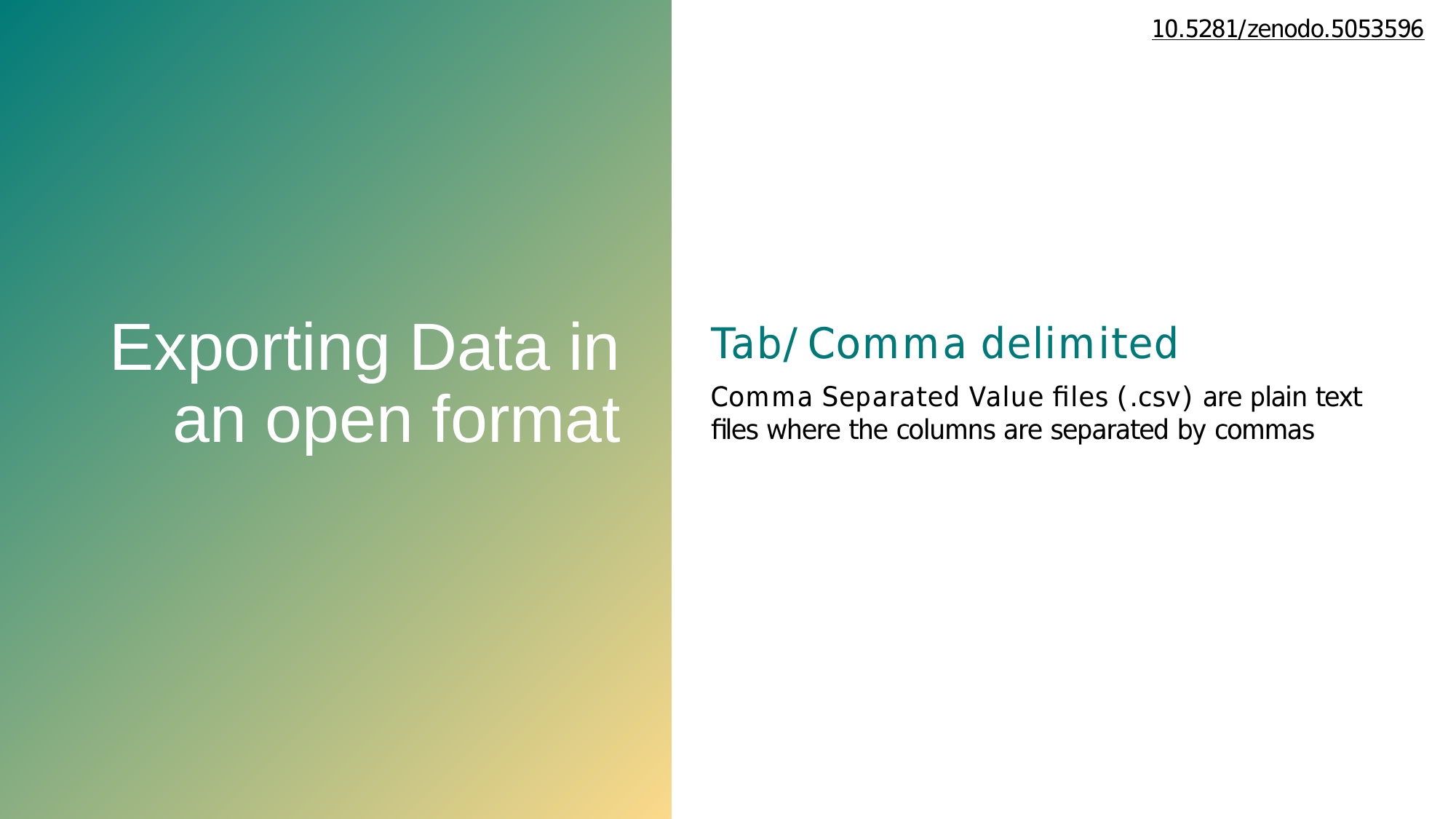

10.5281/zenodo.5053596
Exporting Data in an open format
Tab/Comma delimited
Comma Separated Value files (.csv) are plain text files where the columns are separated by commas